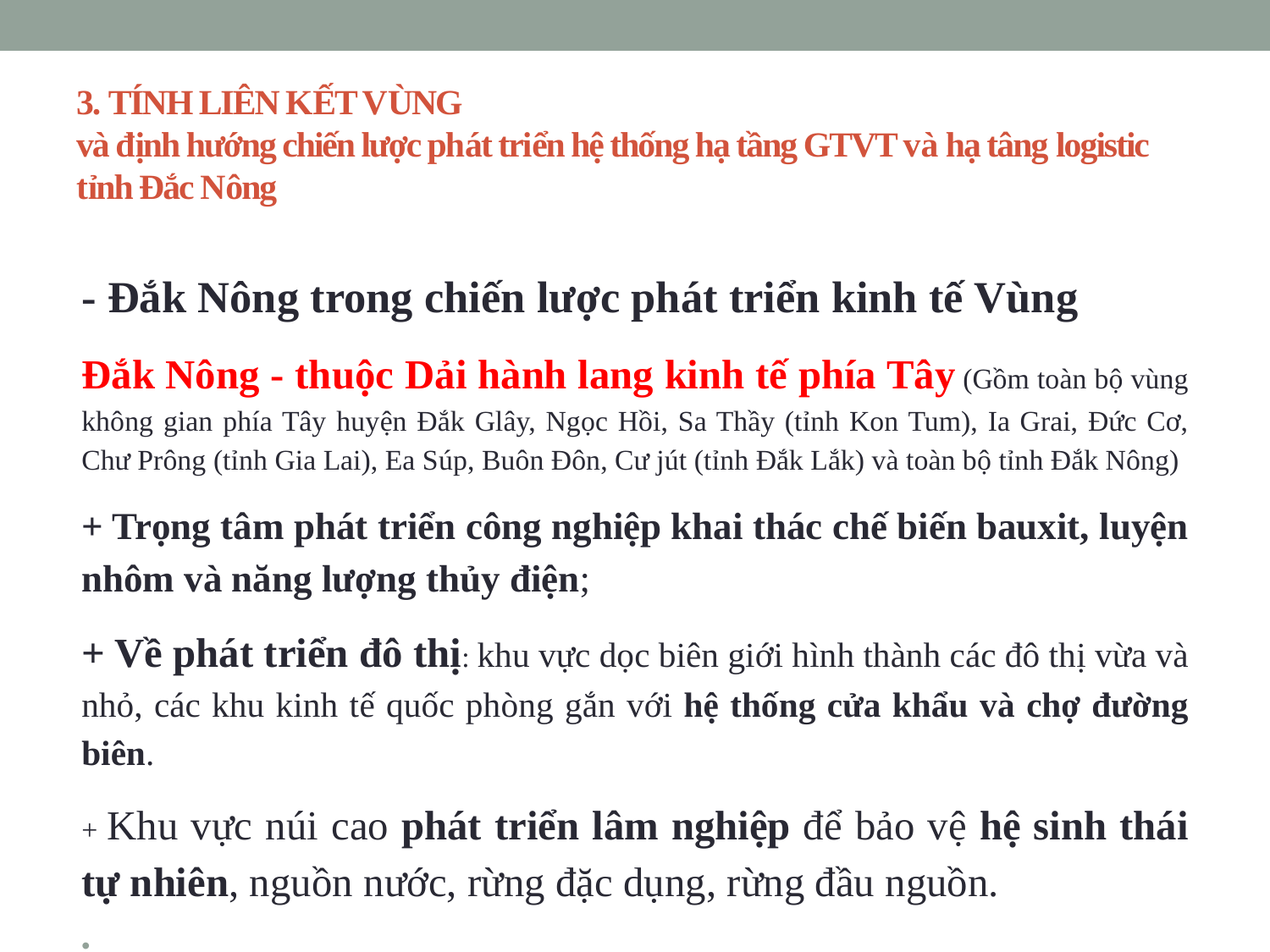

# 3. TÍNH LIÊN KẾT VÙNG và định hướng chiến lược phát triển hệ thống hạ tầng GTVT và hạ tâng logistic tỉnh Đắc Nông
- Đắk Nông trong chiến lược phát triển kinh tế Vùng
Đắk Nông - thuộc Dải hành lang kinh tế phía Tây (Gồm toàn bộ vùng không gian phía Tây huyện Đắk Glây, Ngọc Hồi, Sa Thầy (tỉnh Kon Tum), Ia Grai, Đức Cơ, Chư Prông (tỉnh Gia Lai), Ea Súp, Buôn Đôn, Cư jút (tỉnh Đắk Lắk) và toàn bộ tỉnh Đắk Nông)
+ Trọng tâm phát triển công nghiệp khai thác chế biến bauxit, luyện nhôm và năng lượng thủy điện;
+ Về phát triển đô thị: khu vực dọc biên giới hình thành các đô thị vừa và nhỏ, các khu kinh tế quốc phòng gắn với hệ thống cửa khẩu và chợ đường biên.
+ Khu vực núi cao phát triển lâm nghiệp để bảo vệ hệ sinh thái tự nhiên, nguồn nước, rừng đặc dụng, rừng đầu nguồn.